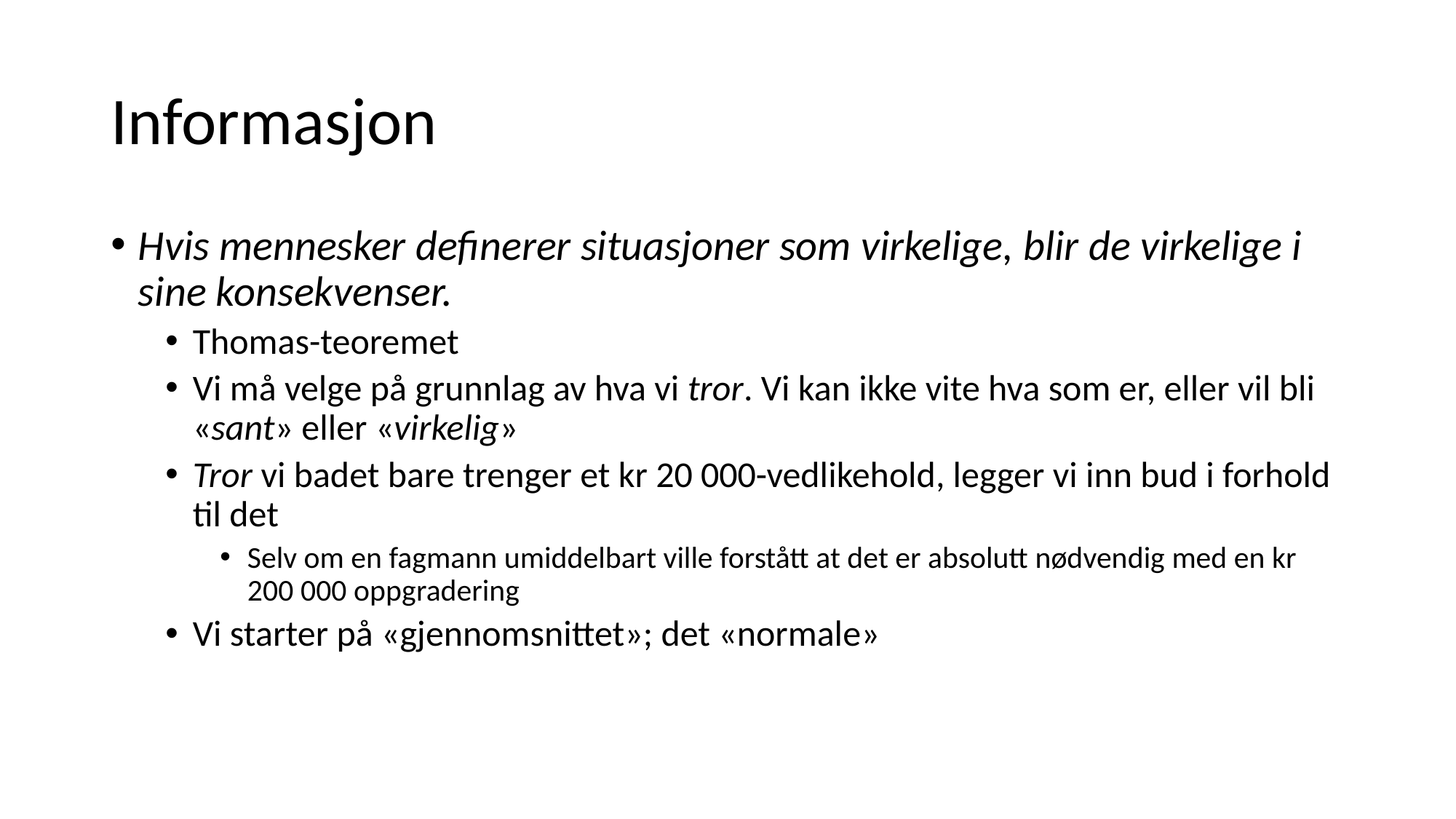

# Informasjon
Hvis mennesker definerer situasjoner som virkelige, blir de virkelige i sine konsekvenser.
Thomas-teoremet
Vi må velge på grunnlag av hva vi tror. Vi kan ikke vite hva som er, eller vil bli «sant» eller «virkelig»
Tror vi badet bare trenger et kr 20 000-vedlikehold, legger vi inn bud i forhold til det
Selv om en fagmann umiddelbart ville forstått at det er absolutt nødvendig med en kr 200 000 oppgradering
Vi starter på «gjennomsnittet»; det «normale»